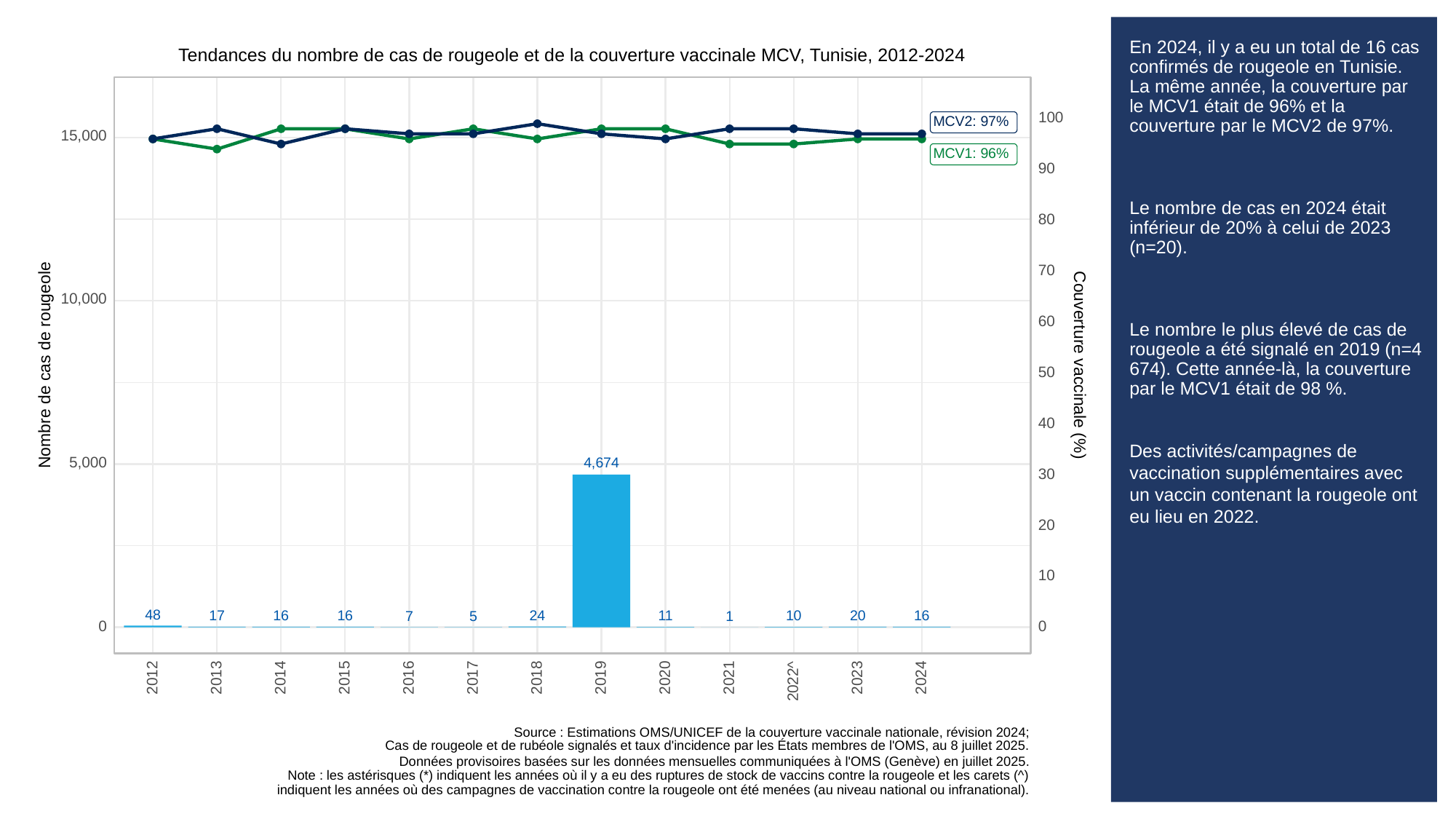

# En 2024, il y a eu un total de 16 cas confirmés de rougeole en Tunisie. La même année, la couverture par le MCV1 était de 96% et la couverture par le MCV2 de 97%.

Le nombre de cas en 2024 était inférieur de 20% à celui de 2023 (n=20).

Le nombre le plus élevé de cas de rougeole a été signalé en 2019 (n=4 674). Cette année-là, la couverture par le MCV1 était de 98 %.

Des activités/campagnes de vaccination supplémentaires avec un vaccin contenant la rougeole ont eu lieu en 2022.

Tendances du nombre de cas de rougeole et de la couverture vaccinale MCV, Tunisie, 2012-2024

100
MCV2: 97%

15,000

MCV1: 96%
90
80

70
10,000

60
Couverture vaccinale (%)
Nombre de cas de rougeole
50

40
5,000
4,674

30

20

10
48
20
24
16
16
16
17
10
11
5
7
1
0
0

2013
2023
2012
2014
2015
2016
2017
2018
2019
2020
2021
2024
2022^
Source : Estimations OMS/UNICEF de la couverture vaccinale nationale, révision 2024;
Cas de rougeole et de rubéole signalés et taux d'incidence par les États membres de l'OMS, au 8 juillet 2025.
Données provisoires basées sur les données mensuelles communiquées à l'OMS (Genève) en juillet 2025.
Note : les astérisques (*) indiquent les années où il y a eu des ruptures de stock de vaccins contre la rougeole et les carets (^)
indiquent les années où des campagnes de vaccination contre la rougeole ont été menées (au niveau national ou infranational).